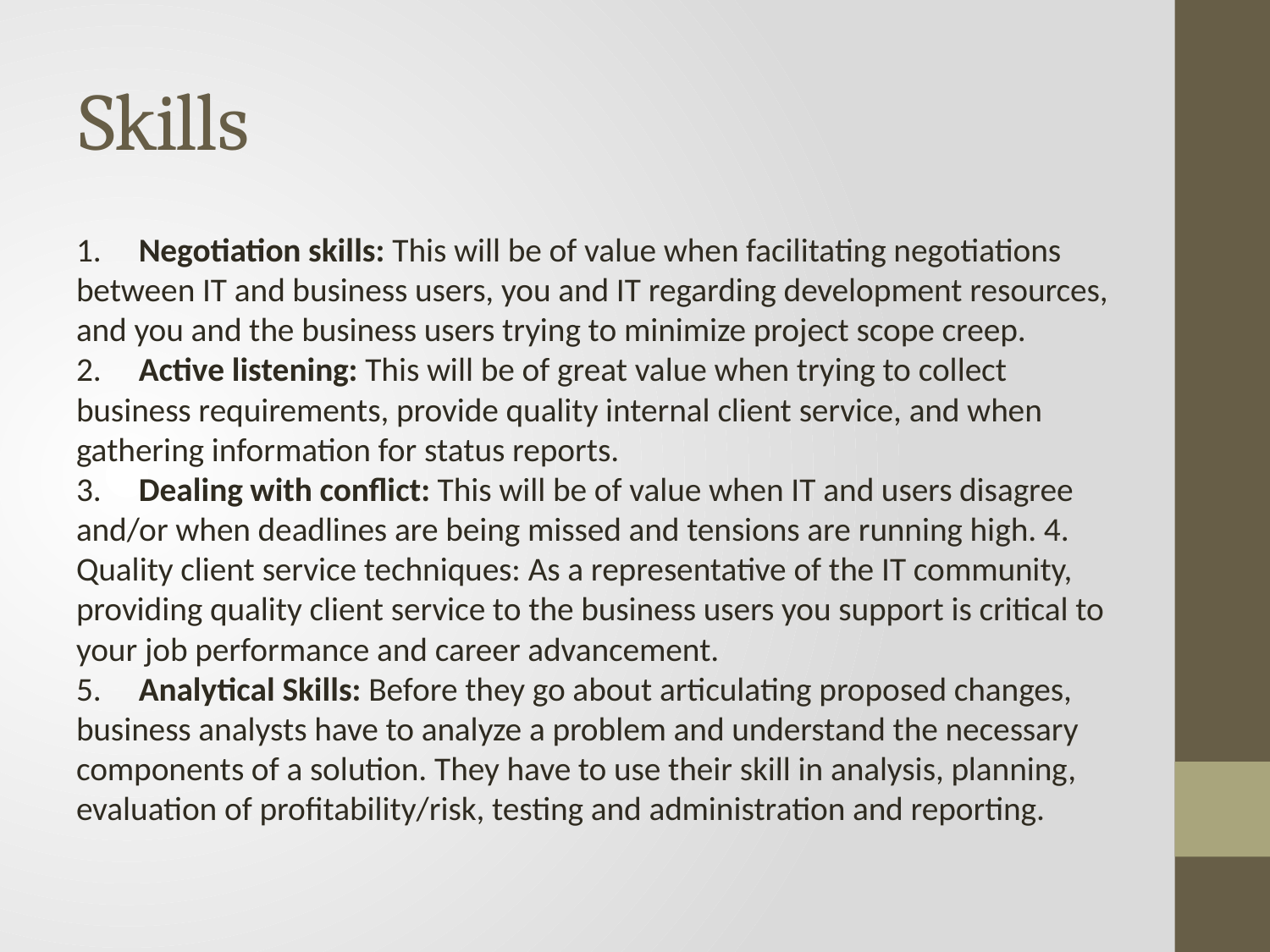

# Skills
1.     Negotiation skills: This will be of value when facilitating negotiations between IT and business users, you and IT regarding development resources, and you and the business users trying to minimize project scope creep.    
2.     Active listening: This will be of great value when trying to collect business requirements, provide quality internal client service, and when gathering information for status reports.    
3.     Dealing with conflict: This will be of value when IT and users disagree and/or when deadlines are being missed and tensions are running high. 4. Quality client service techniques: As a representative of the IT community, providing quality client service to the business users you support is critical to your job performance and career advancement.    
5.     Analytical Skills: Before they go about articulating proposed changes, business analysts have to analyze a problem and understand the necessary components of a solution. They have to use their skill in analysis, planning, evaluation of profitability/risk, testing and administration and reporting.